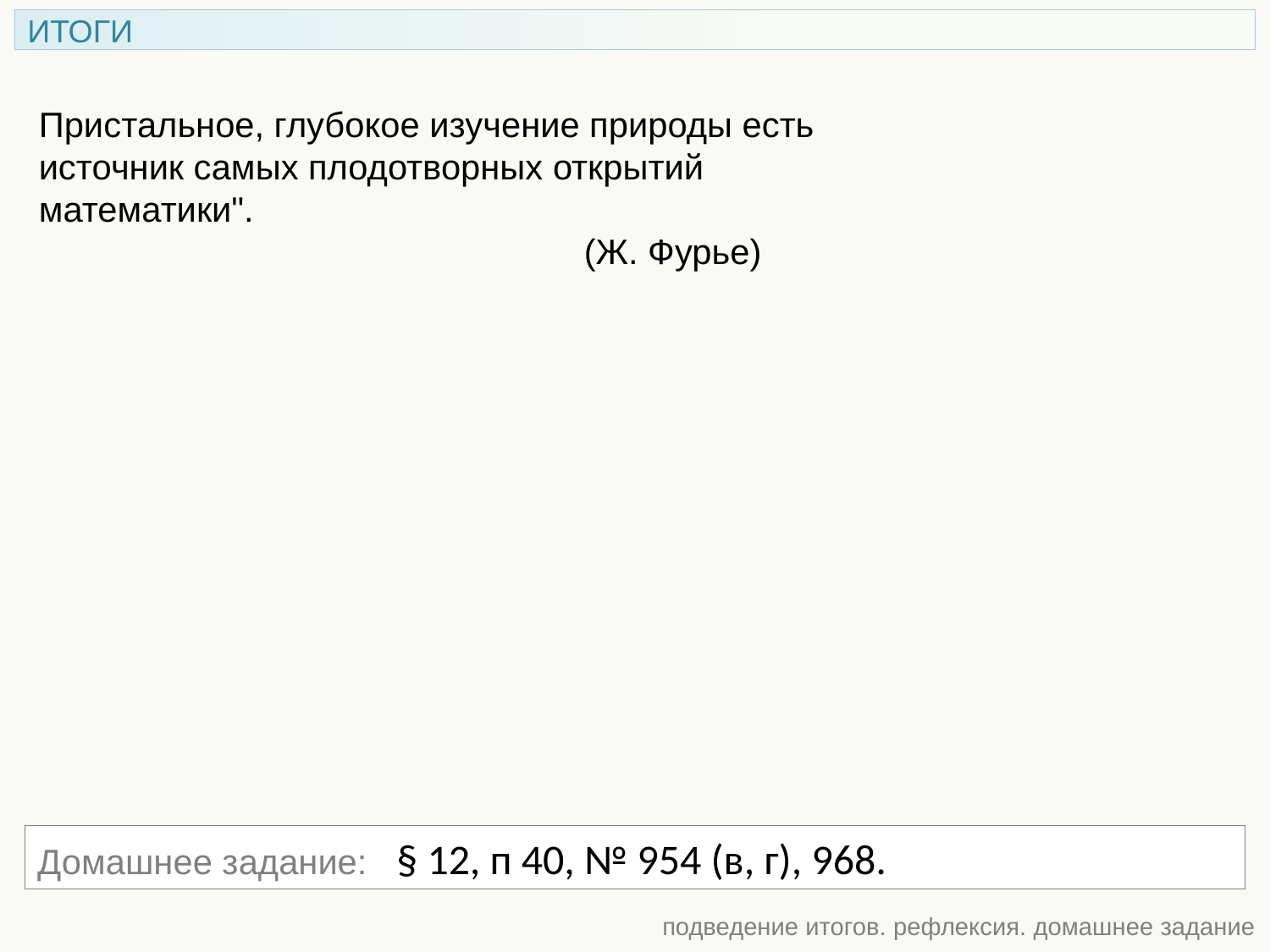

ИТОГИ
Пристальное, глубокое изучение природы есть источник самых плодотворных открытий математики".
                                                        (Ж. Фурье)
Домашнее задание:   § 12, п 40, № 954 (в, г), 968.
подведение итогов. рефлексия. домашнее задание